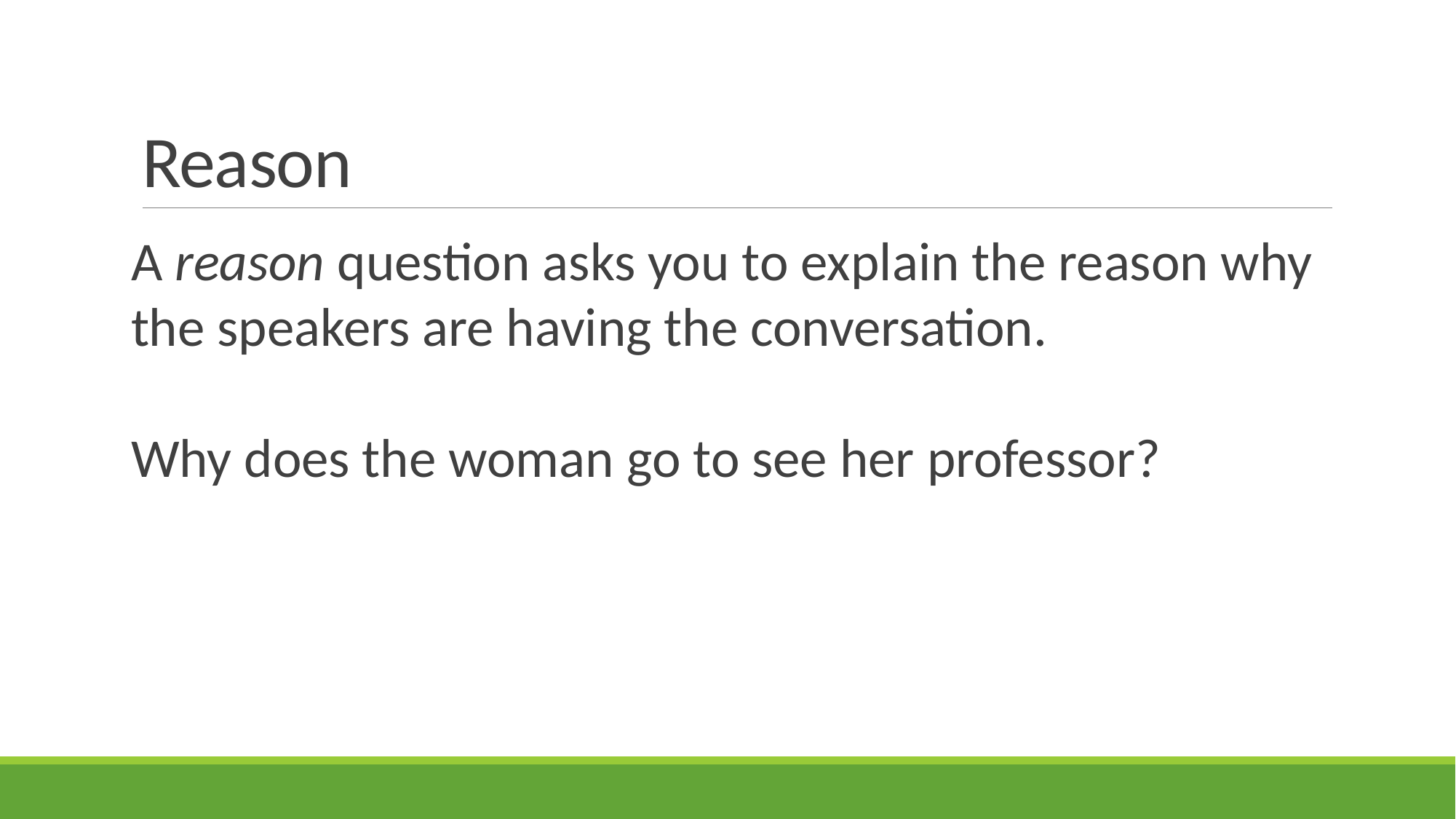

# Reason
A reason question asks you to explain the reason why the speakers are having the conversation.

Why does the woman go to see her professor?